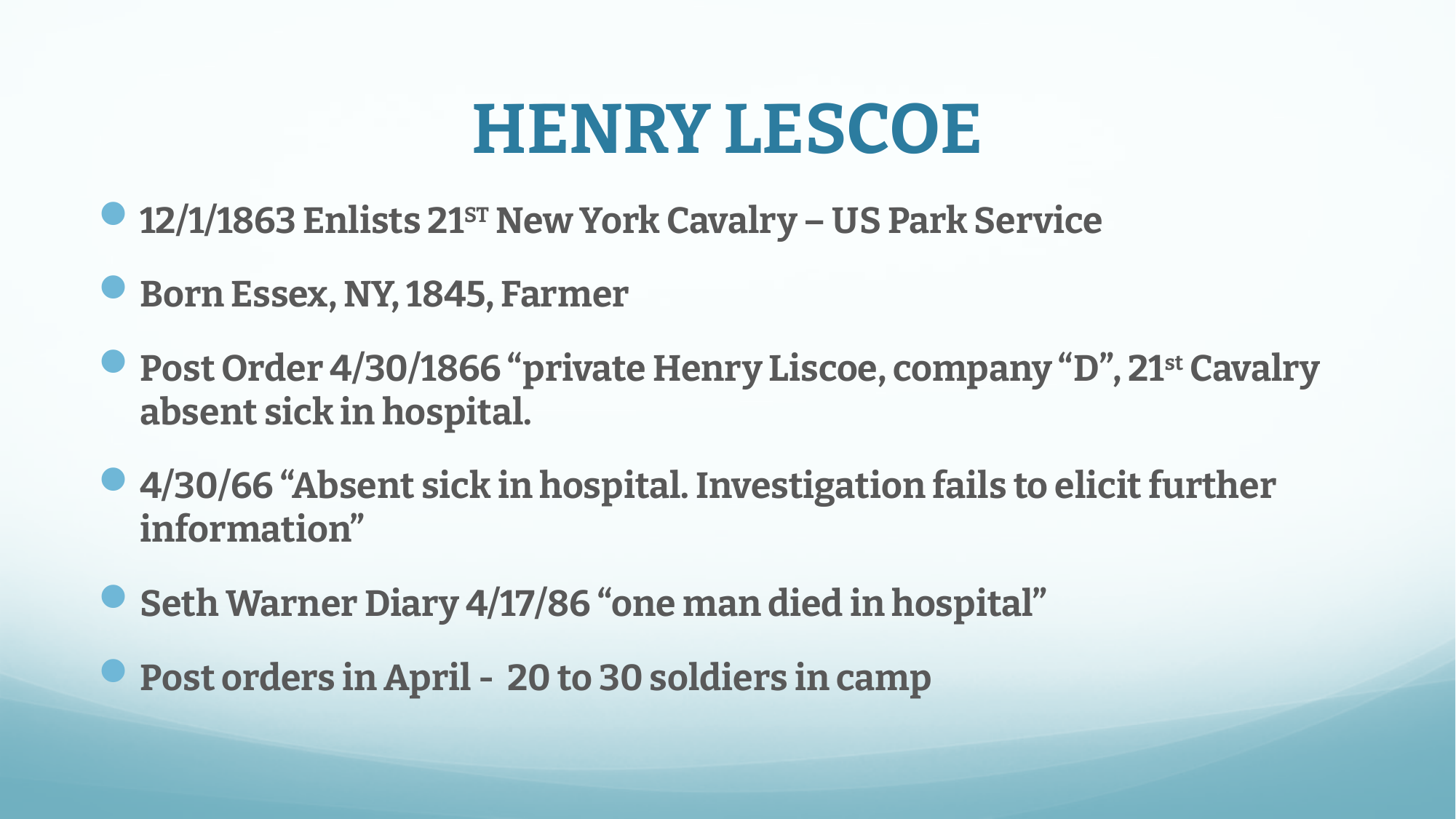

# HENRY LESCOE
12/1/1863 Enlists 21ST New York Cavalry – US Park Service
Born Essex, NY, 1845, Farmer
Post Order 4/30/1866 “private Henry Liscoe, company “D”, 21st Cavalry absent sick in hospital.
4/30/66 “Absent sick in hospital. Investigation fails to elicit further information”
Seth Warner Diary 4/17/86 “one man died in hospital”
Post orders in April -  20 to 30 soldiers in camp